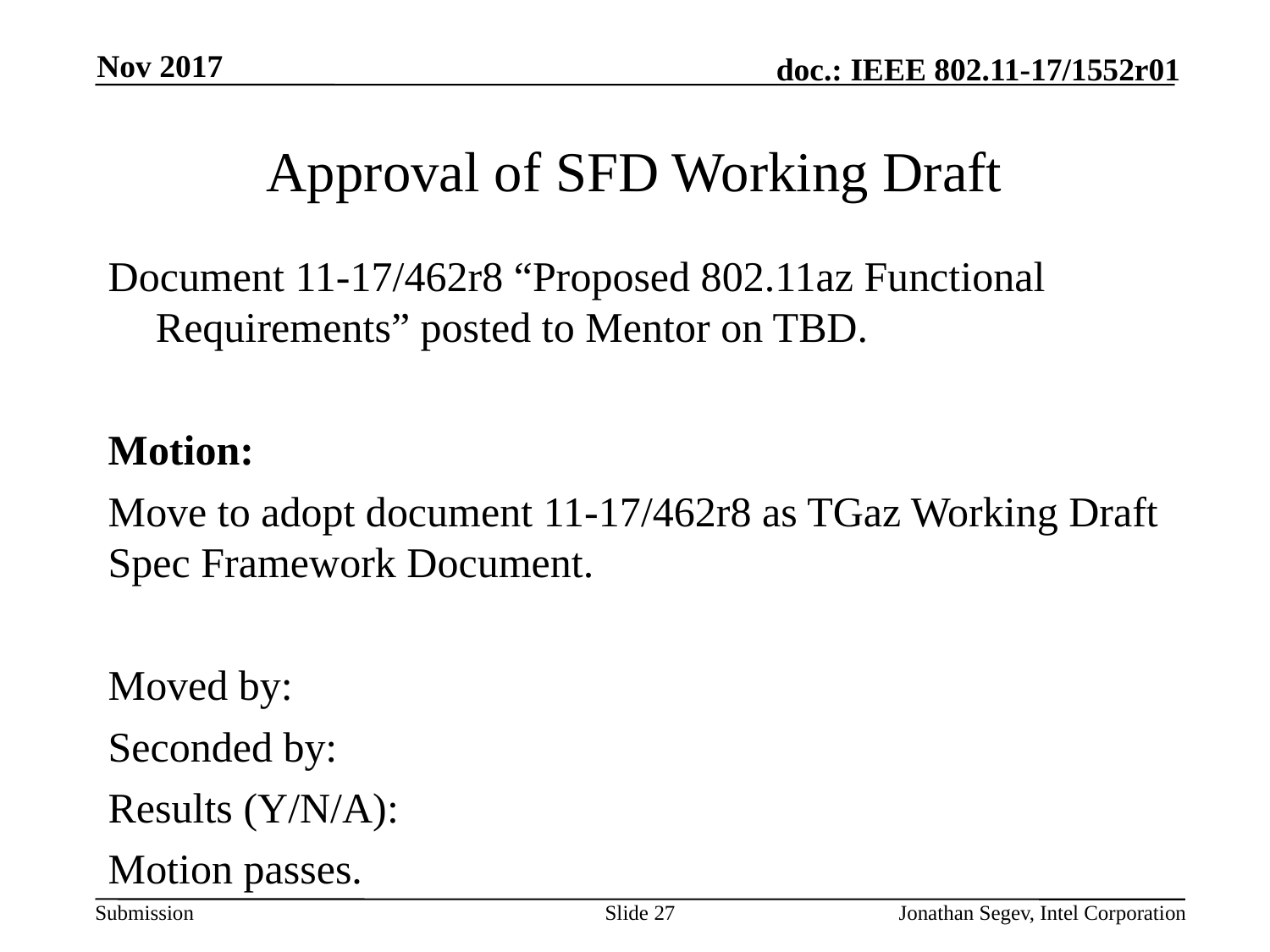

Nov 2017
# Approval of SFD Working Draft
Document 11-17/462r8 “Proposed 802.11az Functional Requirements” posted to Mentor on TBD.

Motion:
Move to adopt document 11-17/462r8 as TGaz Working Draft Spec Framework Document.

Moved by:
Seconded by:
Results (Y/N/A):
Motion passes.
Slide 27
Jonathan Segev, Intel Corporation